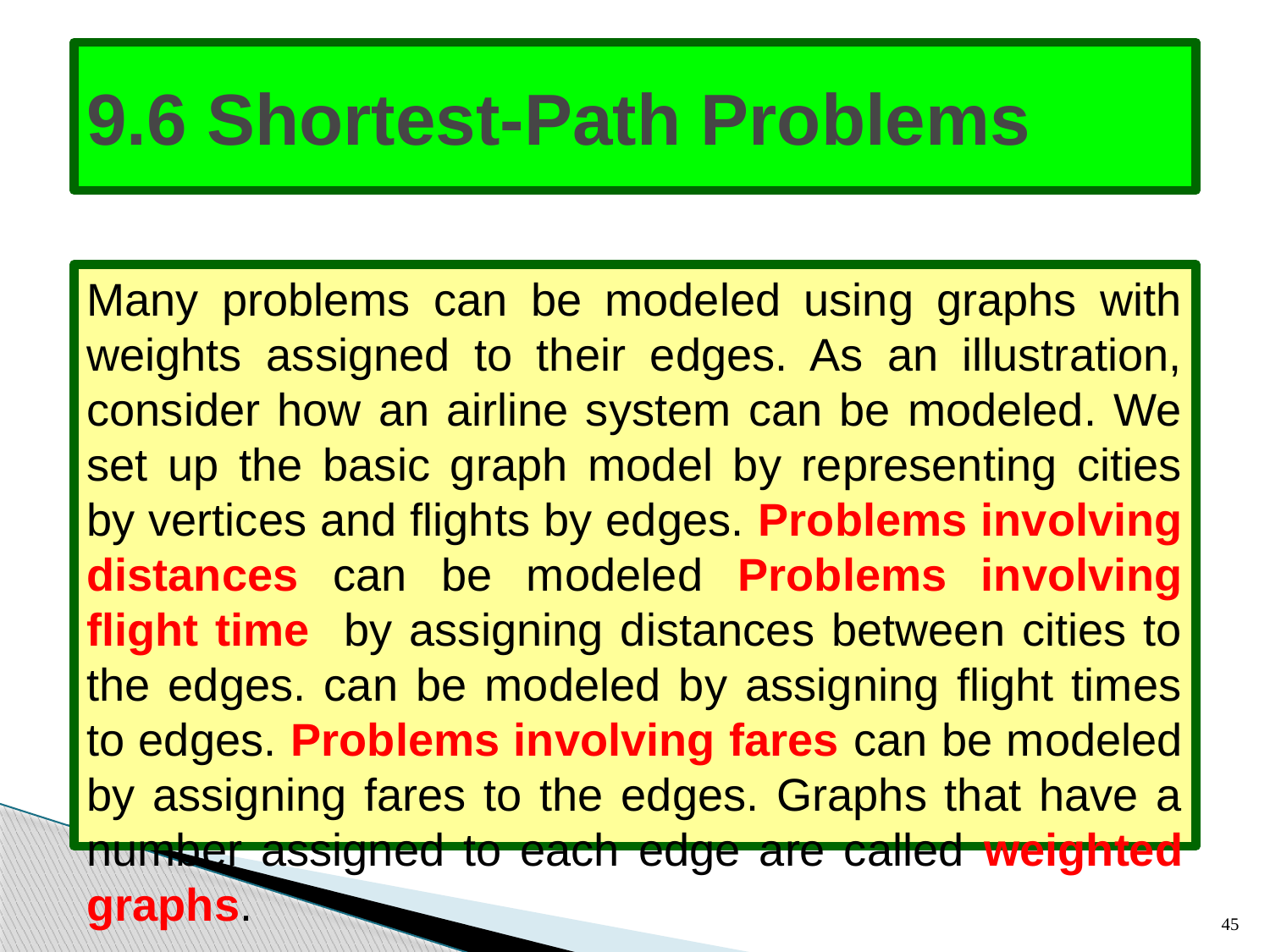

# 9.6 Shortest-Path Problems
Many problems can be modeled using graphs with weights assigned to their edges. As an illustration, consider how an airline system can be modeled. We set up the basic graph model by representing cities by vertices and flights by edges. Problems involving distances can be modeled Problems involving flight time  by assigning distances between cities to the edges. can be modeled by assigning flight times to edges. Problems involving fares can be modeled by assigning fares to the edges. Graphs that have a number assigned to each edge are called weighted graphs.
45